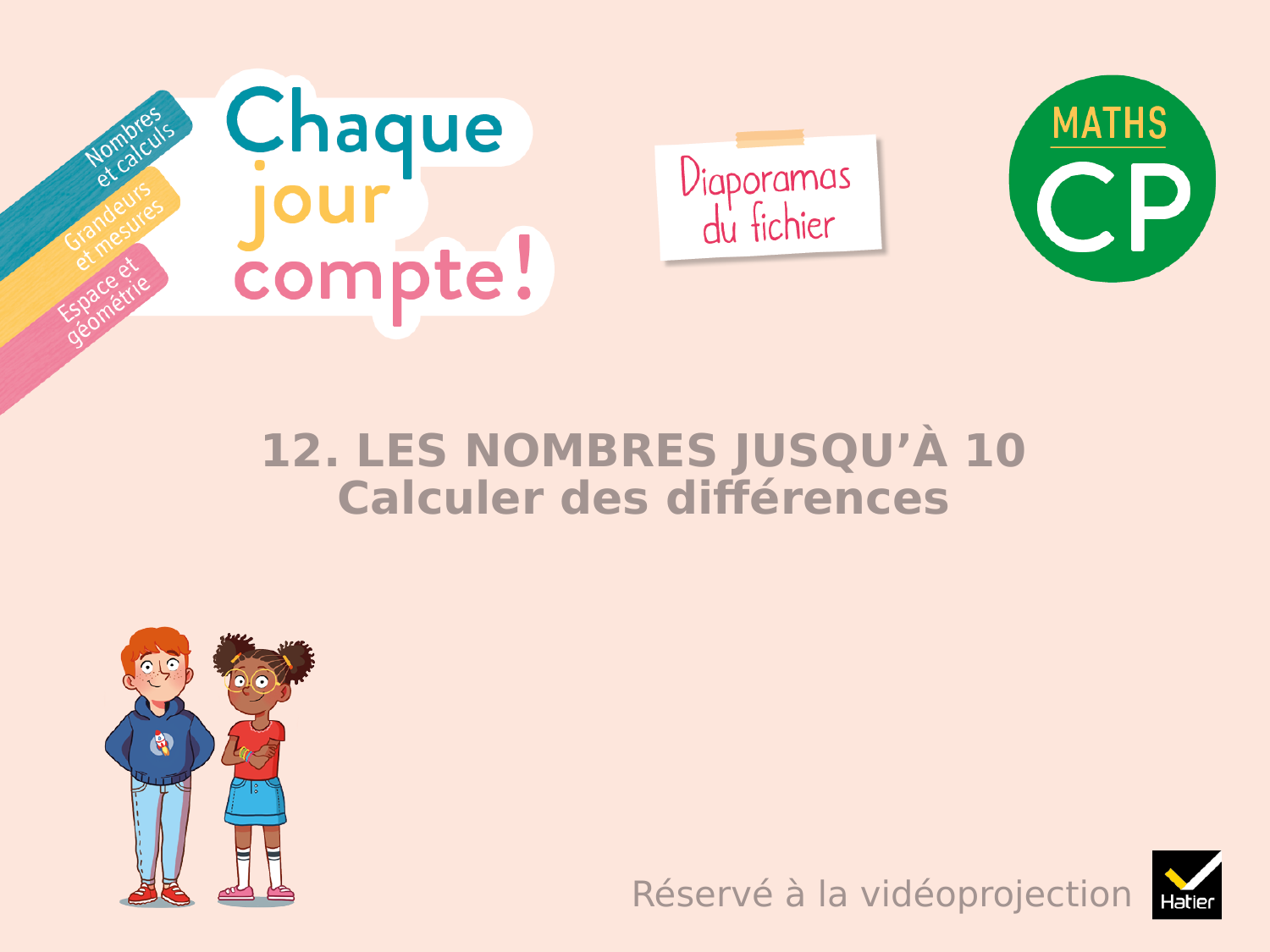

# 12. LES NOMBRES JUSQU’À 10 Calculer des différences
Réservé à la vidéoprojection